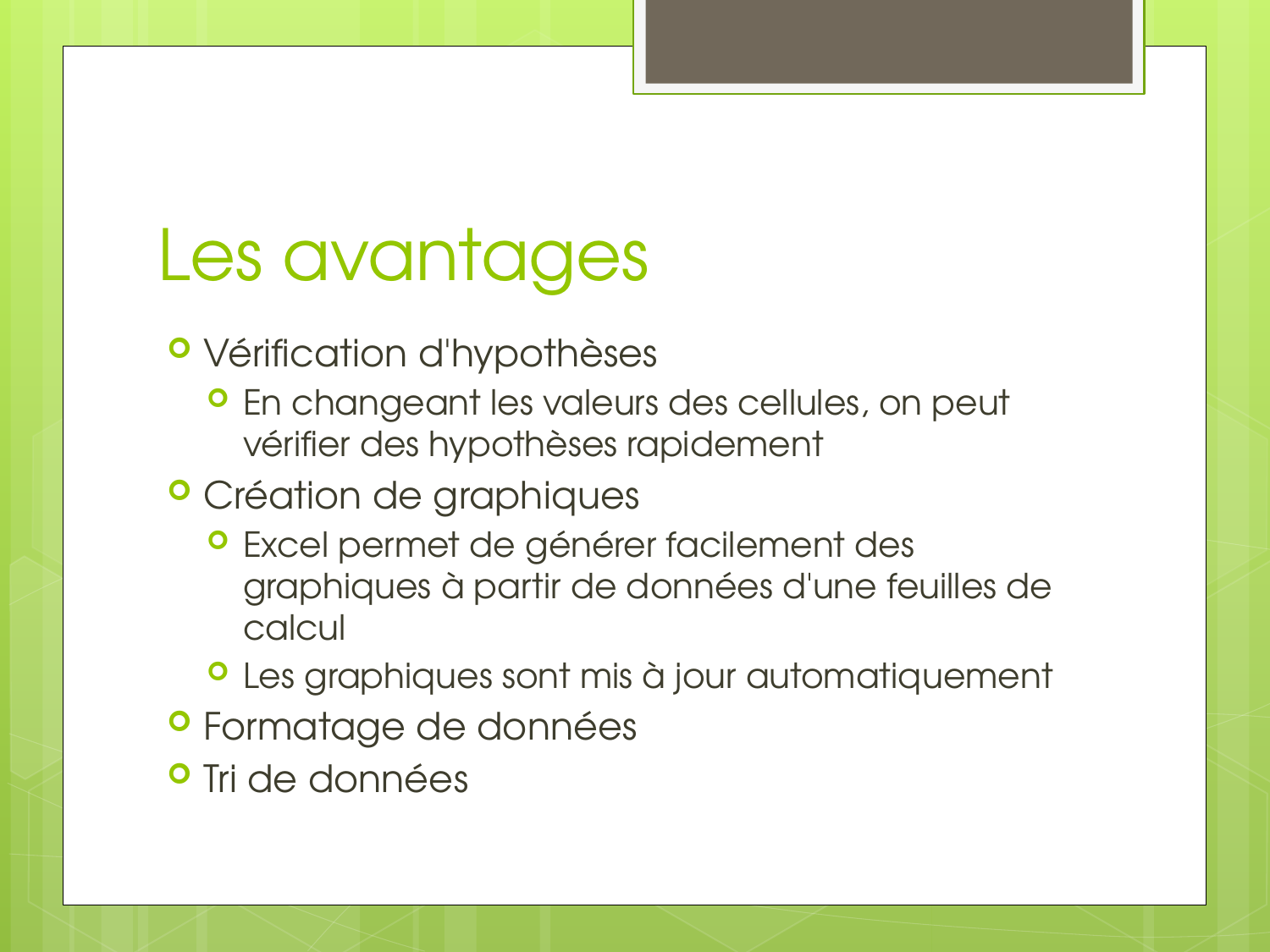

# Les avantages
Vérification d'hypothèses
En changeant les valeurs des cellules, on peut vérifier des hypothèses rapidement
Création de graphiques
Excel permet de générer facilement des graphiques à partir de données d'une feuilles de calcul
Les graphiques sont mis à jour automatiquement
Formatage de données
Tri de données